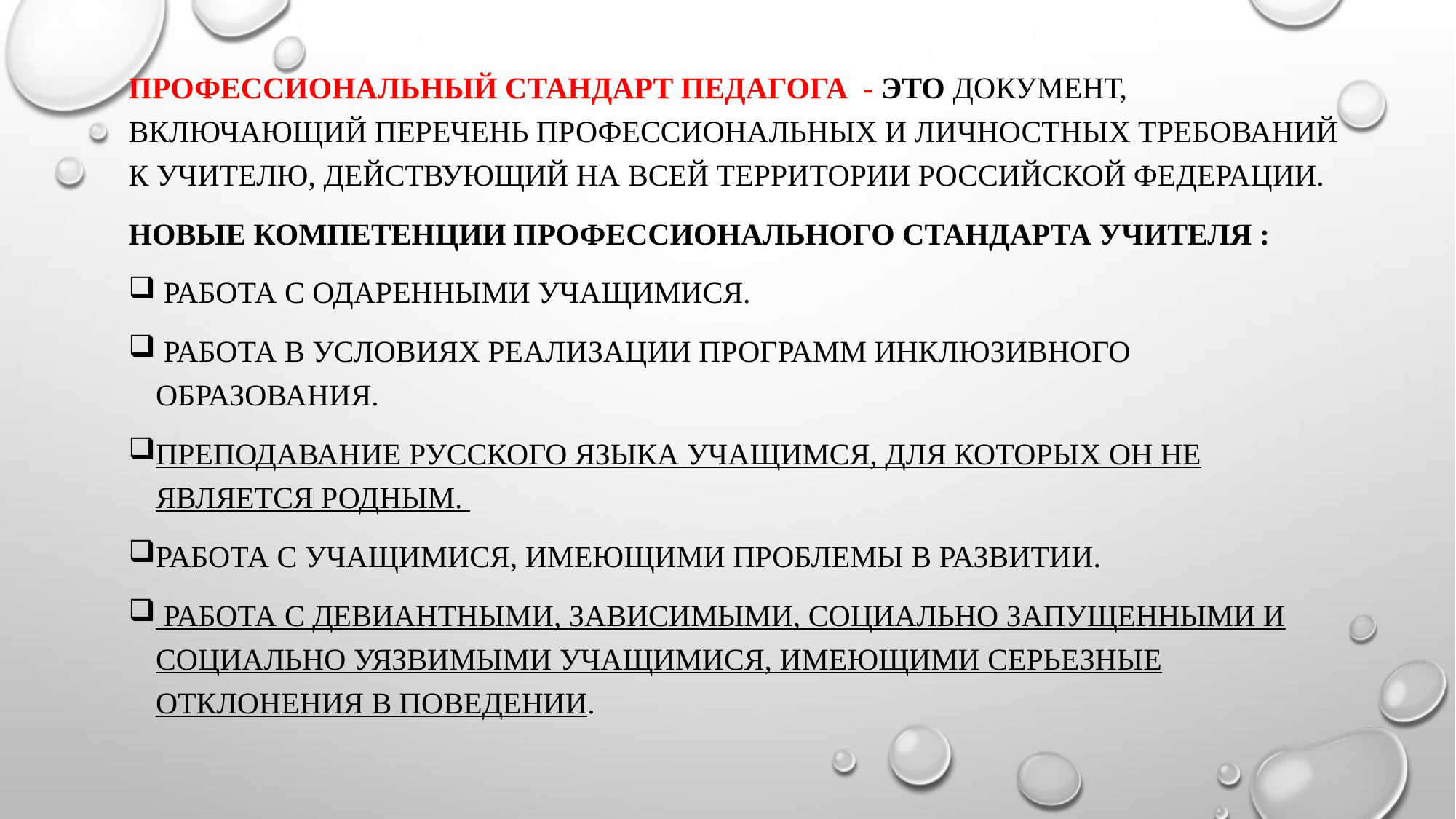

ПРОФЕССИОНАЛЬНЫЙ СТАНДАРТ ПЕДАГОГА  - это документ, включающий перечень профессиональных и личностных требований к учителю, действующий на всей территории Российской Федерации.
новые компетенции профессионального стандарта учителя :
 Работа с одаренными учащимися.
 Работа в условиях реализации программ инклюзивного образования.
Преподавание русского языка учащимся, для которых он не является родным.
Работа с учащимися, имеющими проблемы в развитии.
 Работа с девиантными, зависимыми, социально запущенными и социально уязвимыми учащимися, имеющими серьезные отклонения в поведении.